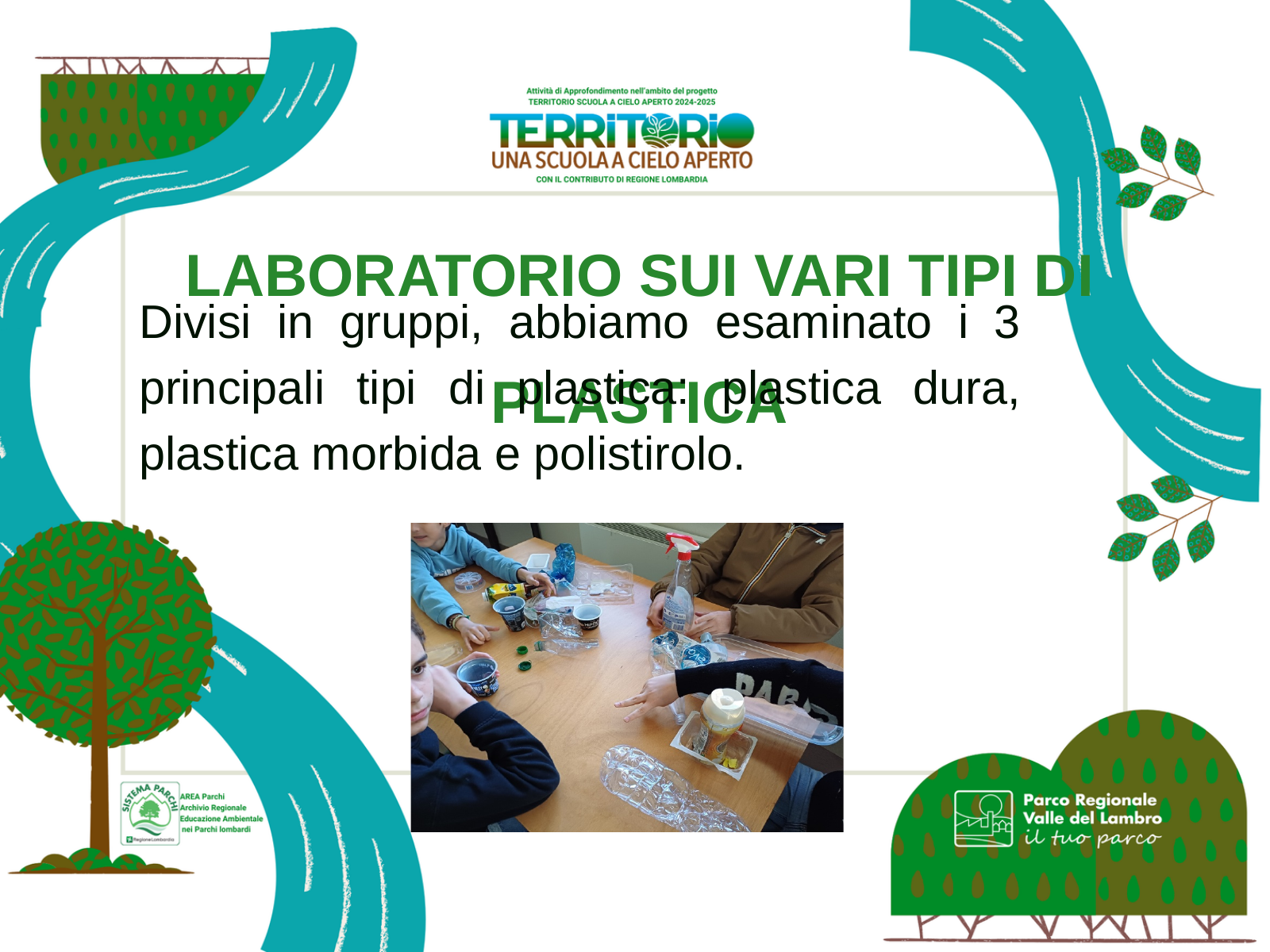

LABORATORIO SUI VARI TIPI DI PLASTICA
Divisi in gruppi, abbiamo esaminato i 3 principali tipi di plastica: plastica dura, plastica morbida e polistirolo.